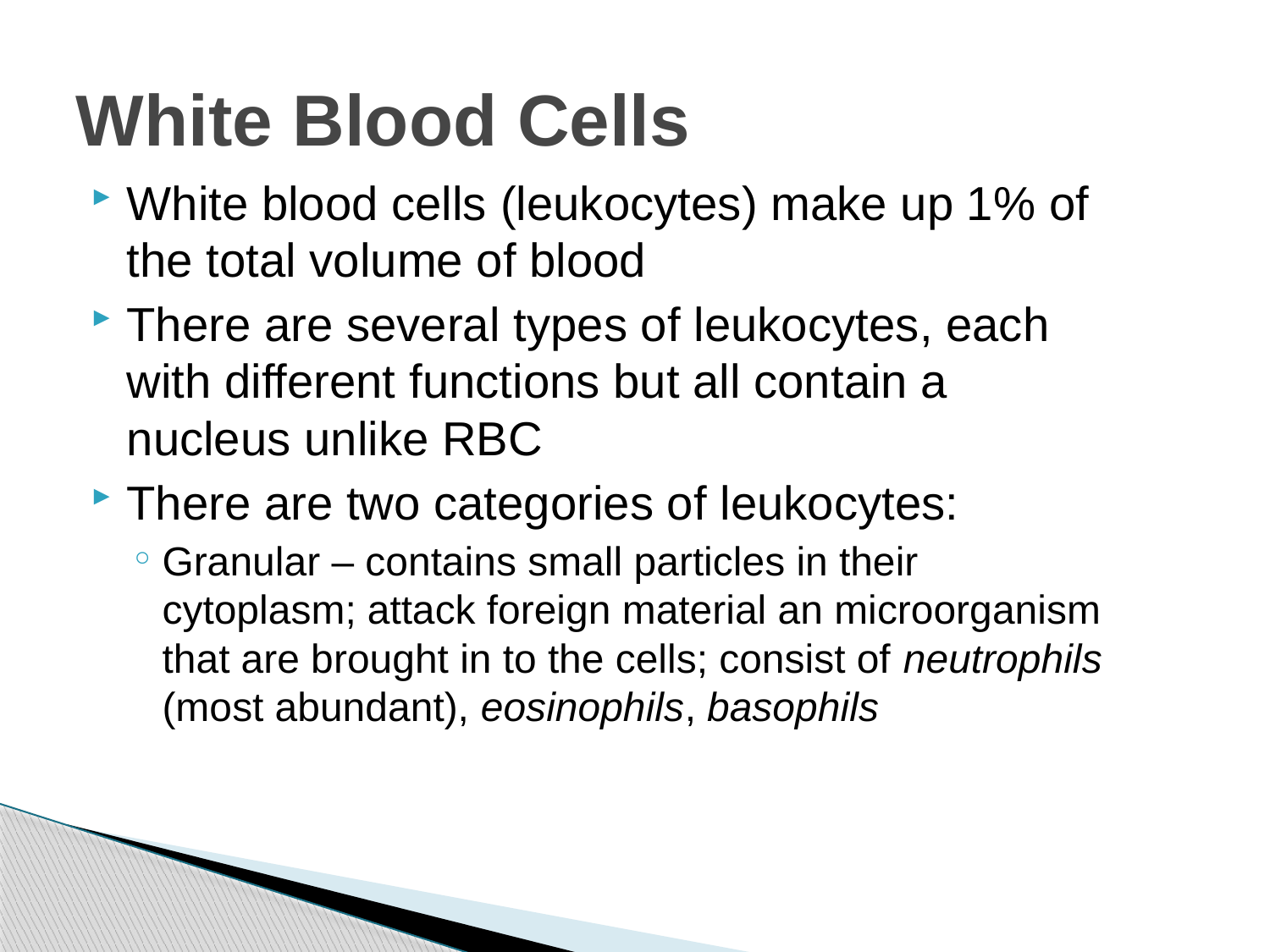

# White Blood Cells
White blood cells (leukocytes) make up 1% of the total volume of blood
There are several types of leukocytes, each with different functions but all contain a nucleus unlike RBC
There are two categories of leukocytes:
Granular – contains small particles in their cytoplasm; attack foreign material an microorganism that are brought in to the cells; consist of neutrophils (most abundant), eosinophils, basophils